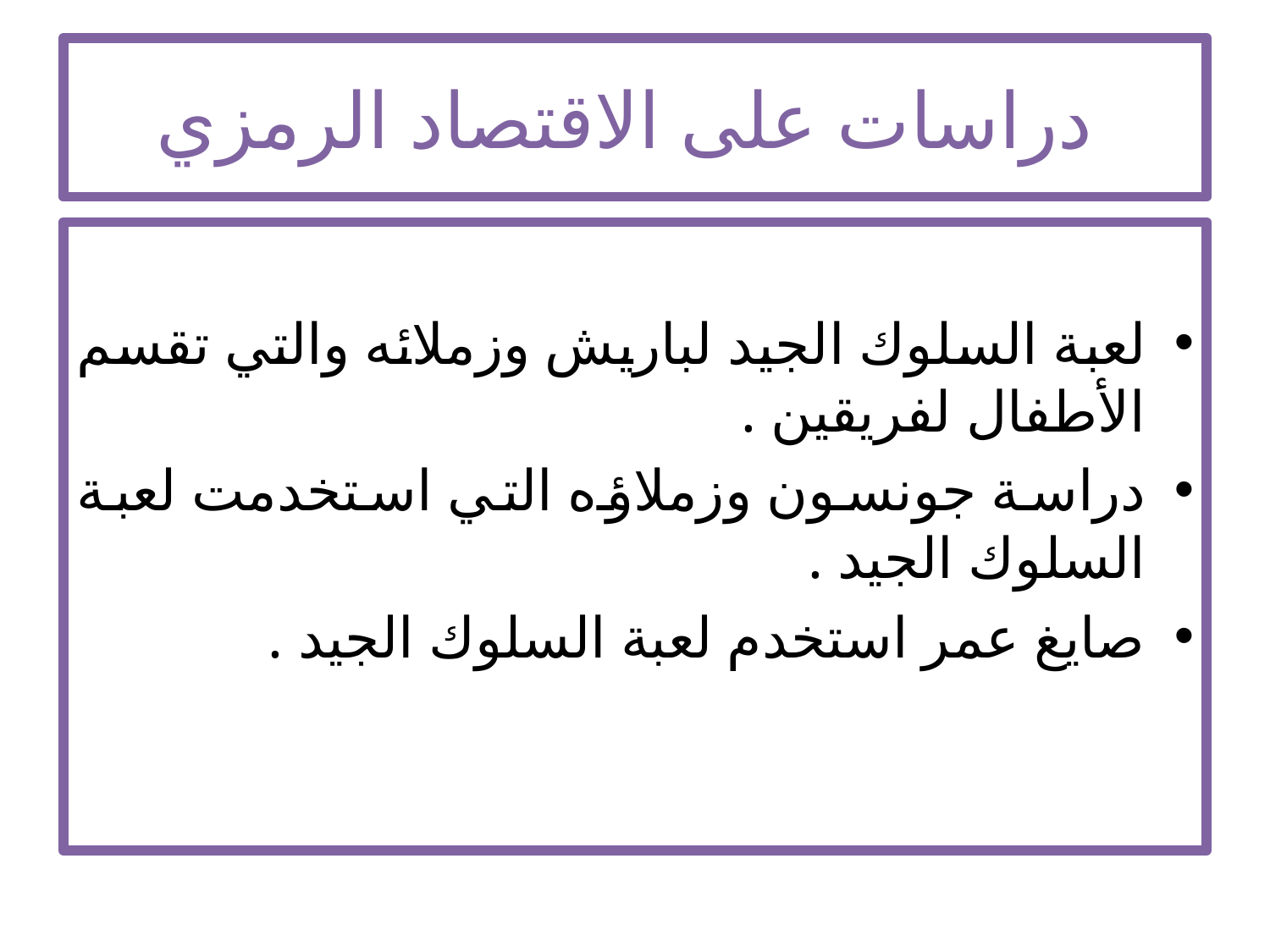

# دراسات على الاقتصاد الرمزي

لعبة السلوك الجيد لباريش وزملائه والتي تقسم الأطفال لفريقين .
دراسة جونسون وزملاؤه التي استخدمت لعبة السلوك الجيد .
صايغ عمر استخدم لعبة السلوك الجيد .